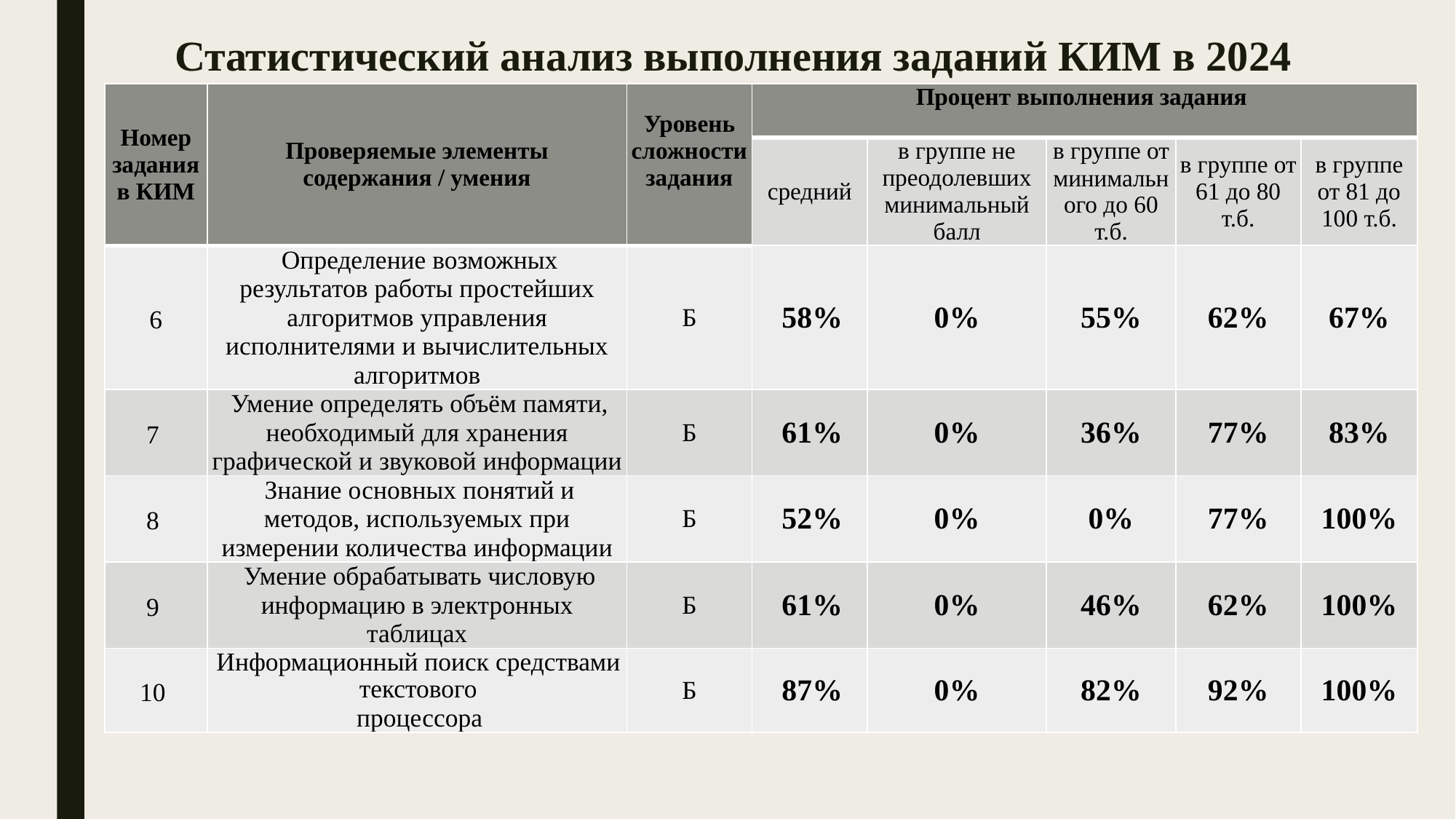

# Статистический анализ выполнения заданий КИМ в 2024 году
| Номер задания в КИМ | Проверяемые элементы содержания / умения | Уровень сложности задания | Процент выполнения задания |  |  |  |  |
| --- | --- | --- | --- | --- | --- | --- | --- |
|  |  |  | средний | в группе не преодолевших минимальный балл | в группе от минимального до 60 т.б. | в группе от 61 до 80 т.б. | в группе от 81 до 100 т.б. |
| 6 | Определение возможных результатов работы простейших алгоритмов управления исполнителями и вычислительных алгоритмов | Б | 58% | 0% | 55% | 62% | 67% |
| 7 | Умение определять объём памяти, необходимый для хранения графической и звуковой информации | Б | 61% | 0% | 36% | 77% | 83% |
| 8 | Знание основных понятий и методов, используемых при измерении количества информации | Б | 52% | 0% | 0% | 77% | 100% |
| 9 | Умение обрабатывать числовую информацию в электронных таблицах | Б | 61% | 0% | 46% | 62% | 100% |
| 10 | Информационный поиск средствами текстового процессора | Б | 87% | 0% | 82% | 92% | 100% |